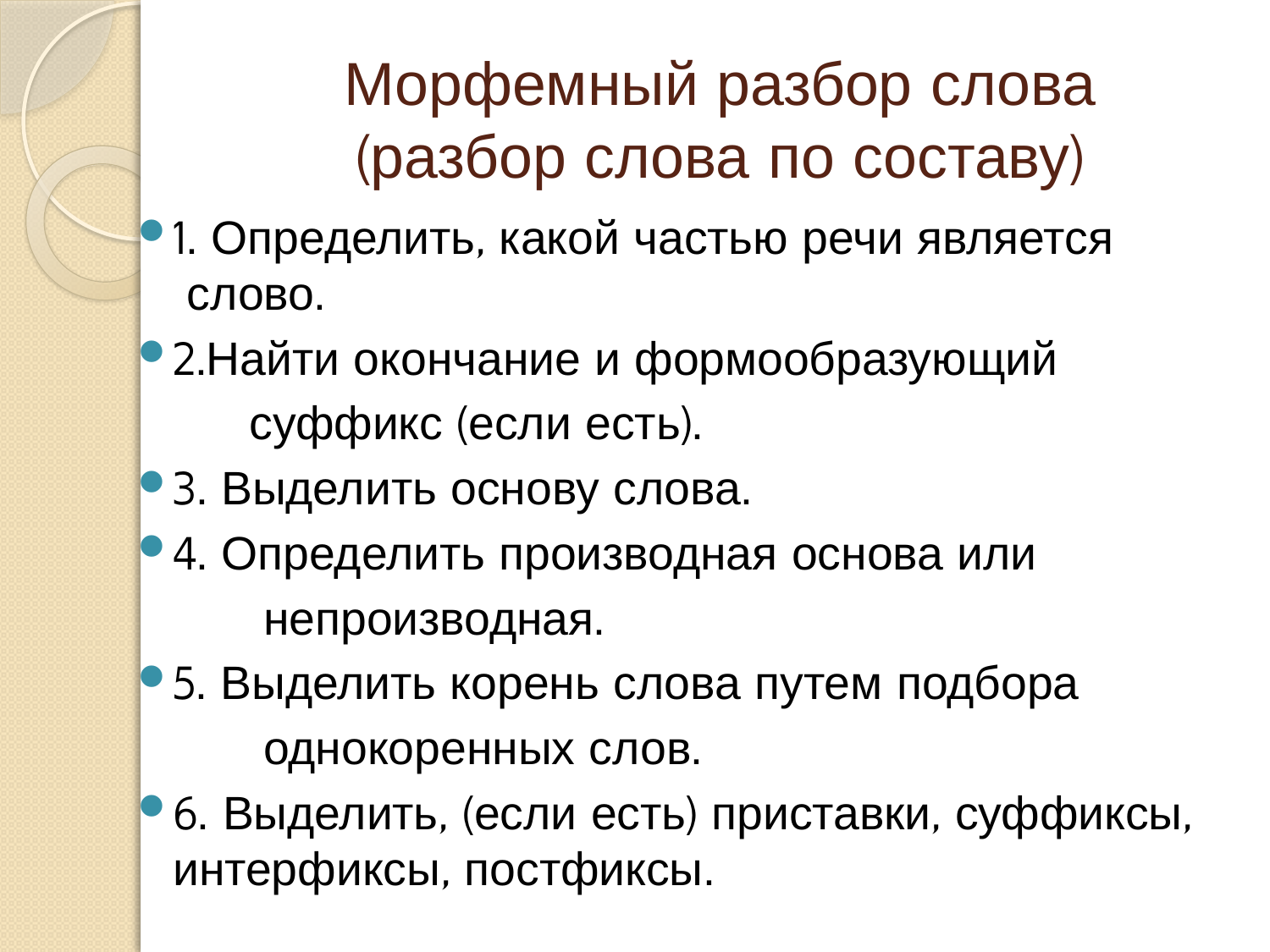

# Морфемный разбор слова (разбор слова по составу)
1. Определить, какой частью речи является          слово.
2.Найти окончание и формообразующий
        суффикс (если есть).
3. Выделить основу слова.
4. Определить производная основа или
         непроизводная.
5. Выделить корень слова путем подбора
         однокоренных слов.
6. Выделить, (если есть) приставки, суффиксы, интерфиксы, постфиксы.